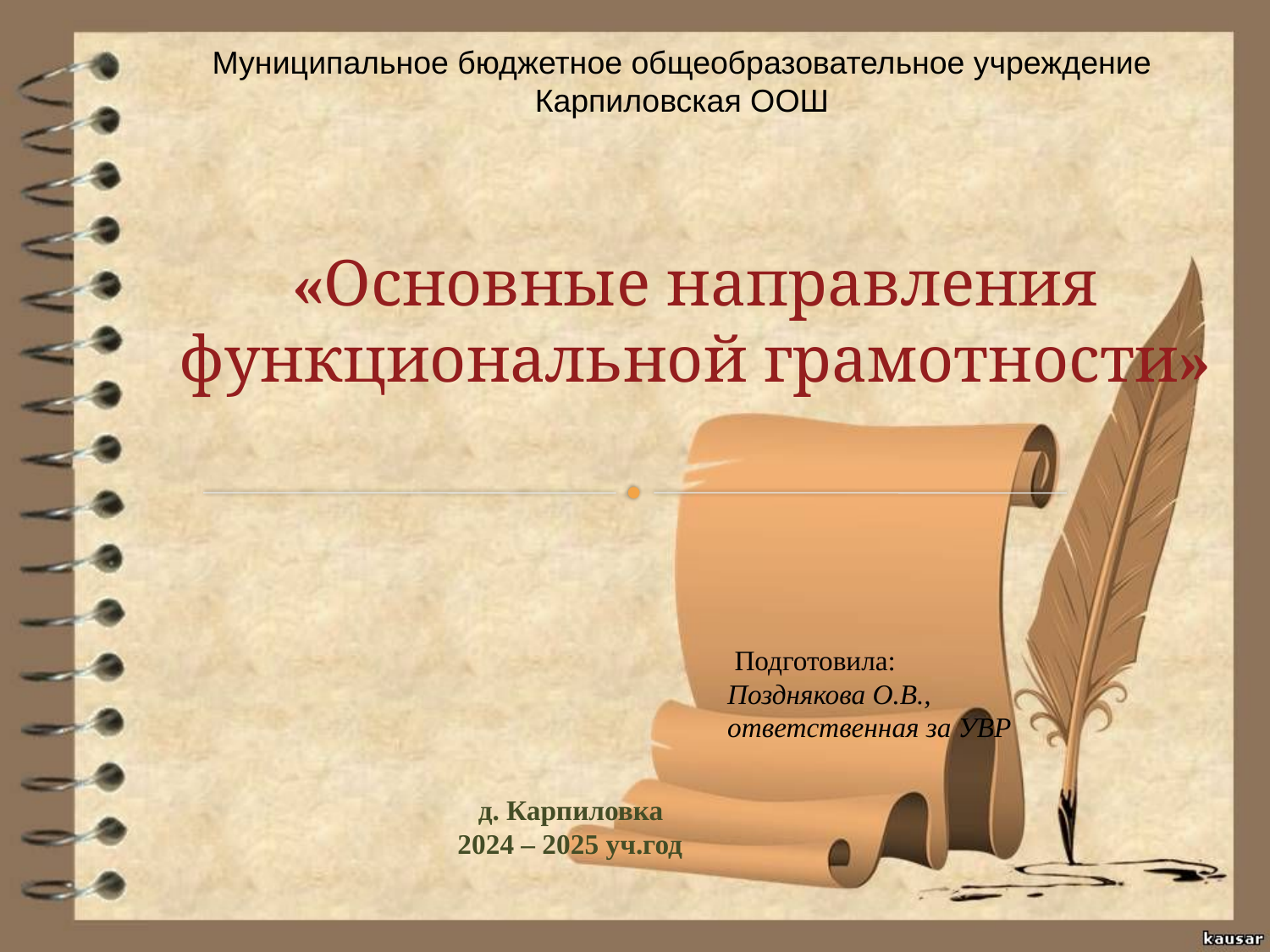

Муниципальное бюджетное общеобразовательное учреждение
Карпиловская ООШ
«Основные направления функциональной грамотности»
 Подготовила:
Позднякова О.В.,
ответственная за УВР

   д. Карпиловка
2024 – 2025 уч.год